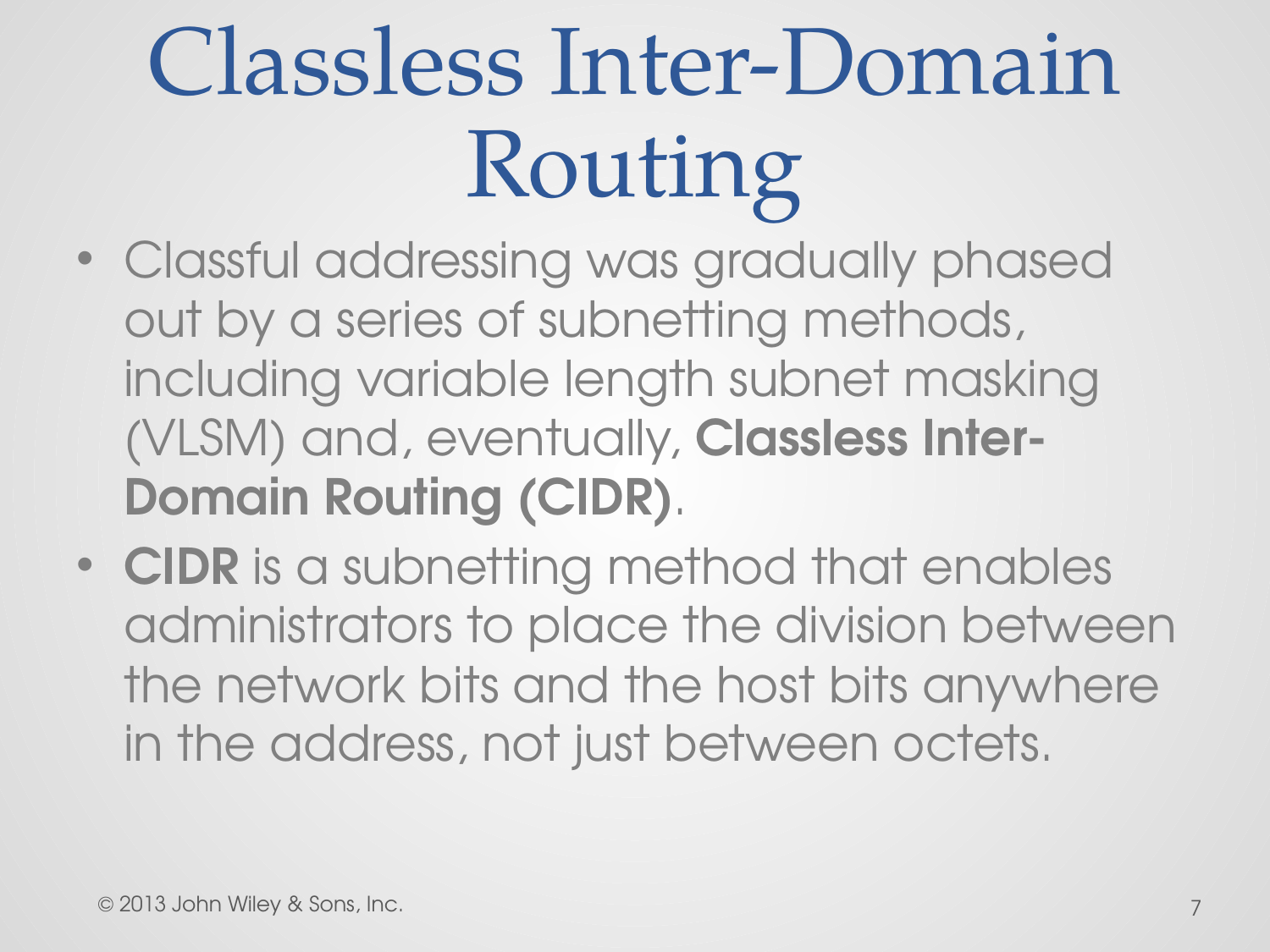

# Classless Inter-Domain Routing
Classful addressing was gradually phased out by a series of subnetting methods, including variable length subnet masking (VLSM) and, eventually, Classless Inter-Domain Routing (CIDR).
CIDR is a subnetting method that enables administrators to place the division between the network bits and the host bits anywhere in the address, not just between octets.
© 2013 John Wiley & Sons, Inc.
7